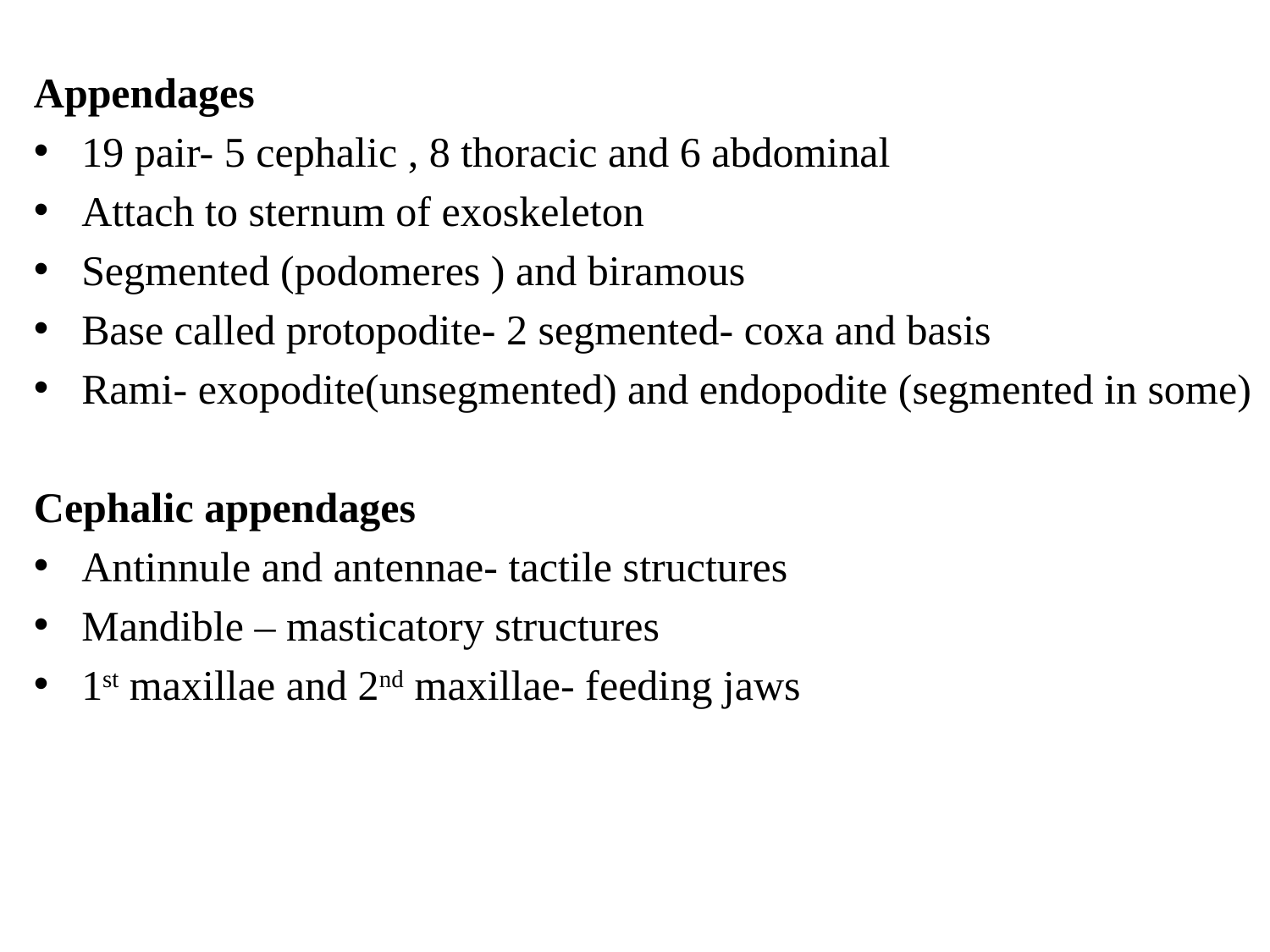

Appendages
19 pair- 5 cephalic , 8 thoracic and 6 abdominal
Attach to sternum of exoskeleton
Segmented (podomeres ) and biramous
Base called protopodite- 2 segmented- coxa and basis
Rami- exopodite(unsegmented) and endopodite (segmented in some)

Cephalic appendages
Antinnule and antennae- tactile structures
Mandible – masticatory structures
1st maxillae and 2nd maxillae- feeding jaws